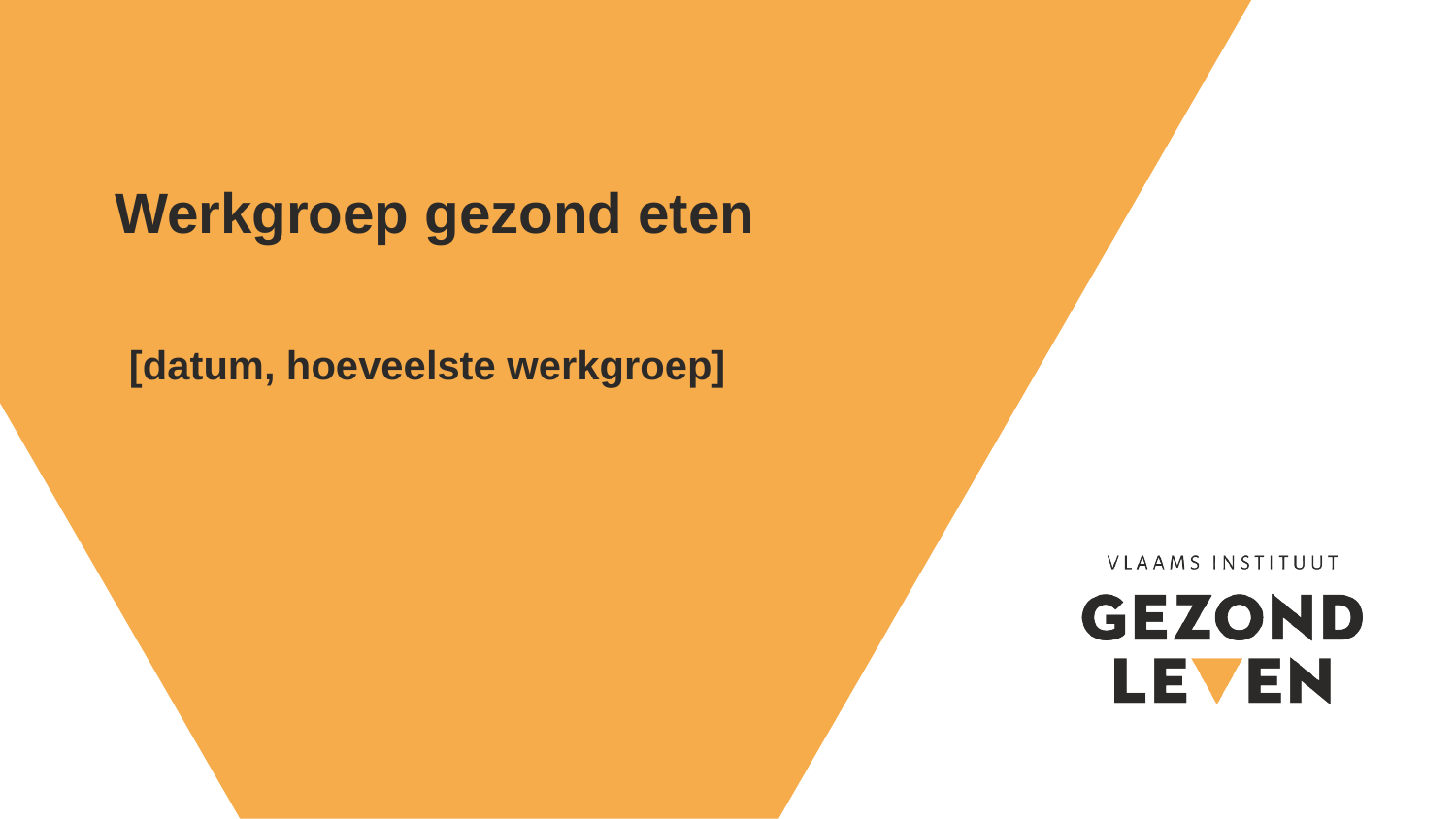

Werkgroep gezond eten
#
[datum, hoeveelste werkgroep]
Teamoverleg 1 juli 2025